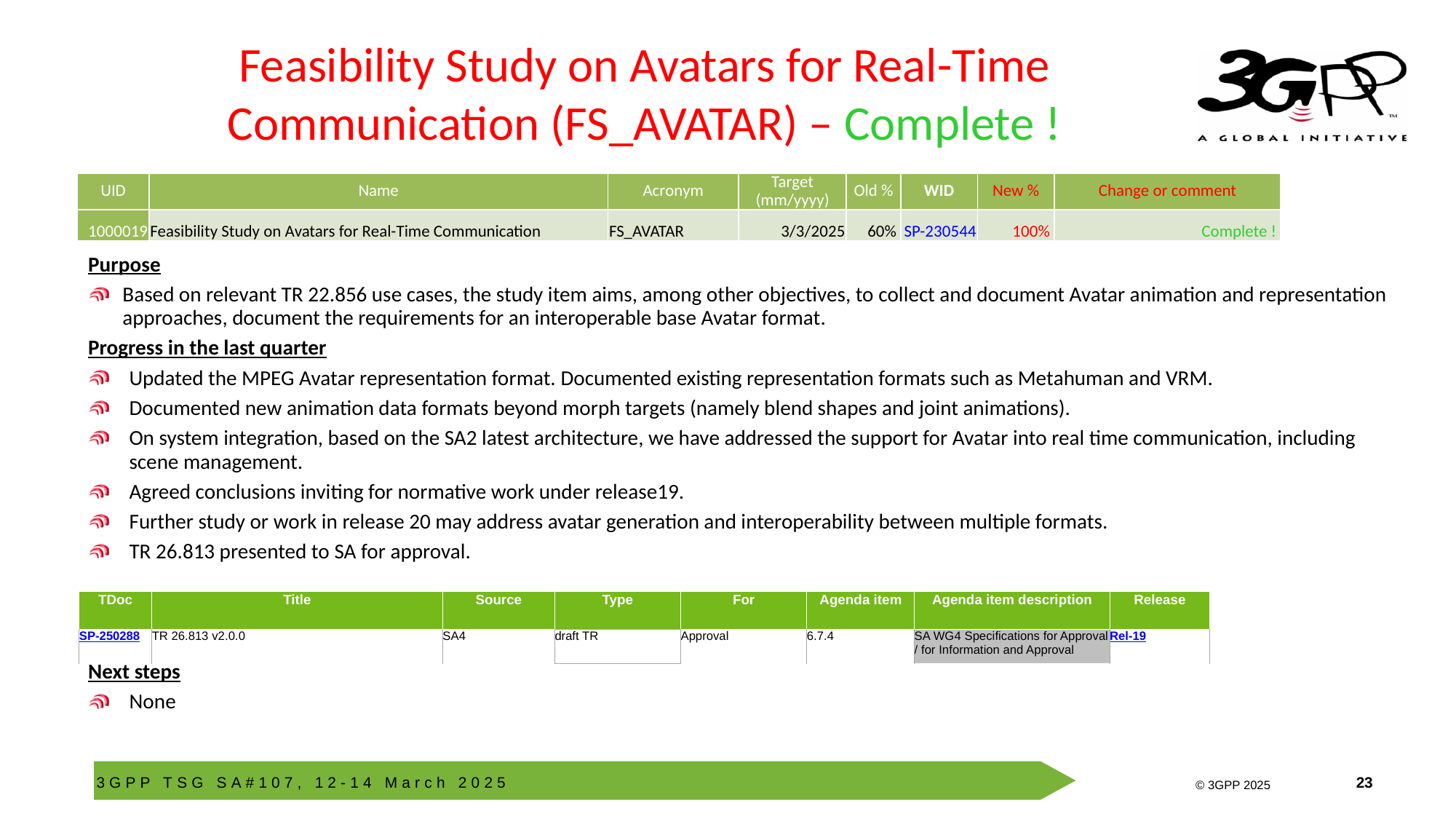

# Feasibility Study on Avatars for Real-Time Communication (FS_AVATAR) – Complete !
| UID | Name | Acronym | Target (mm/yyyy) | Old % | WID | New % | Change or comment |
| --- | --- | --- | --- | --- | --- | --- | --- |
| 1000019 | Feasibility Study on Avatars for Real-Time Communication | FS\_AVATAR | 3/3/2025 | 60% | SP-230544 | 100% | Complete ! |
Purpose
Based on relevant TR 22.856 use cases, the study item aims, among other objectives, to collect and document Avatar animation and representation approaches, document the requirements for an interoperable base Avatar format.
Progress in the last quarter
Updated the MPEG Avatar representation format. Documented existing representation formats such as Metahuman and VRM.
Documented new animation data formats beyond morph targets (namely blend shapes and joint animations).
On system integration, based on the SA2 latest architecture, we have addressed the support for Avatar into real time communication, including scene management.
Agreed conclusions inviting for normative work under release19.
Further study or work in release 20 may address avatar generation and interoperability between multiple formats.
TR 26.813 presented to SA for approval.

Next steps
None

| TDoc | Title | Source | Type | For | Agenda item | Agenda item description | Release |
| --- | --- | --- | --- | --- | --- | --- | --- |
| SP-250288 | TR 26.813 v2.0.0 | SA4 | draft TR | Approval | 6.7.4 | SA WG4 Specifications for Approval / for Information and Approval | Rel-19 |